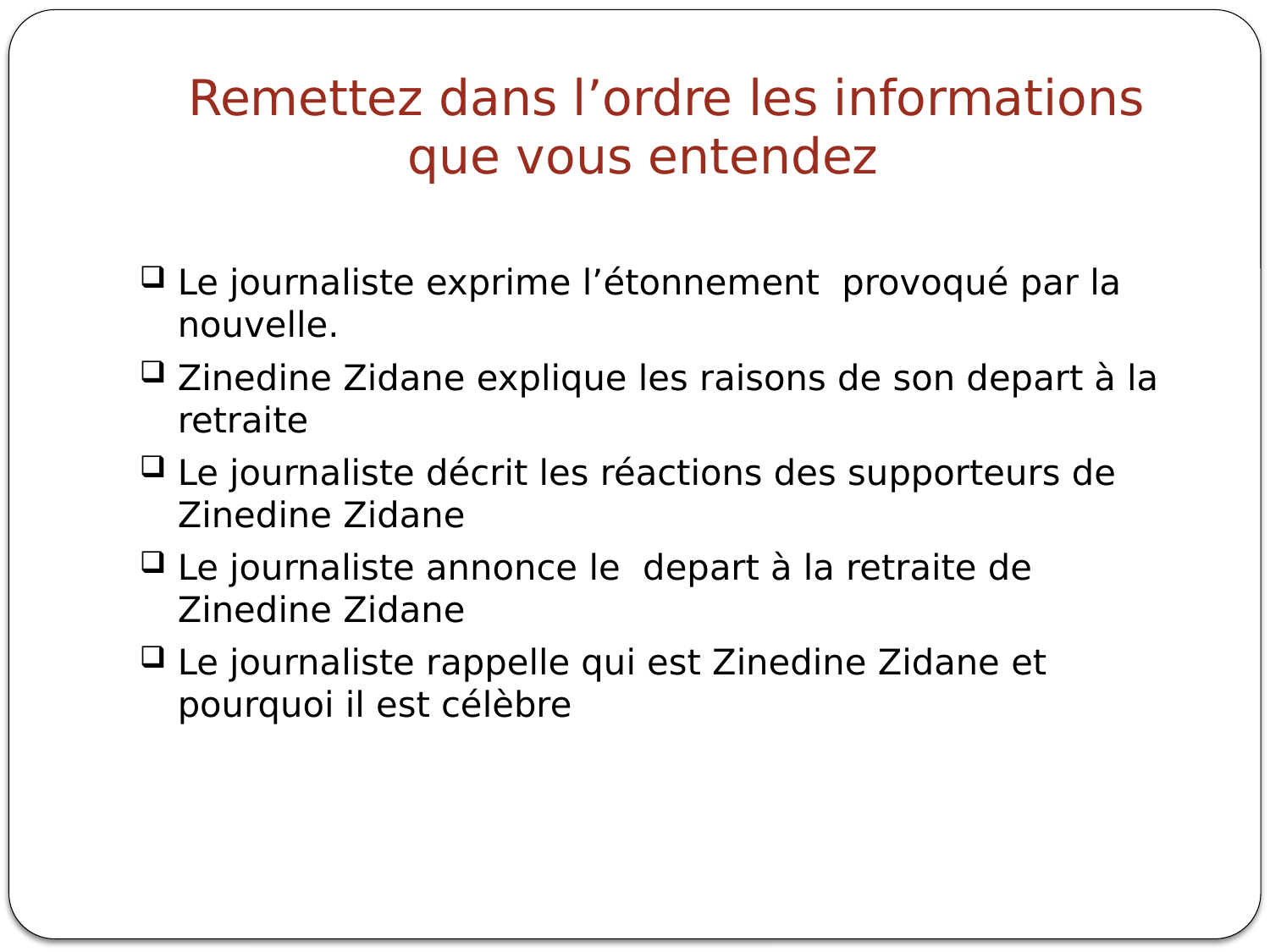

# Remettez dans l’ordre les informations que vous entendez

Le journaliste exprime l’étonnement  provoqué par la nouvelle.
Zinedine Zidane explique les raisons de son depart à la retraite
Le journaliste décrit les réactions des supporteurs de Zinedine Zidane
Le journaliste annonce le  depart à la retraite de Zinedine Zidane
Le journaliste rappelle qui est Zinedine Zidane et pourquoi il est célèbre